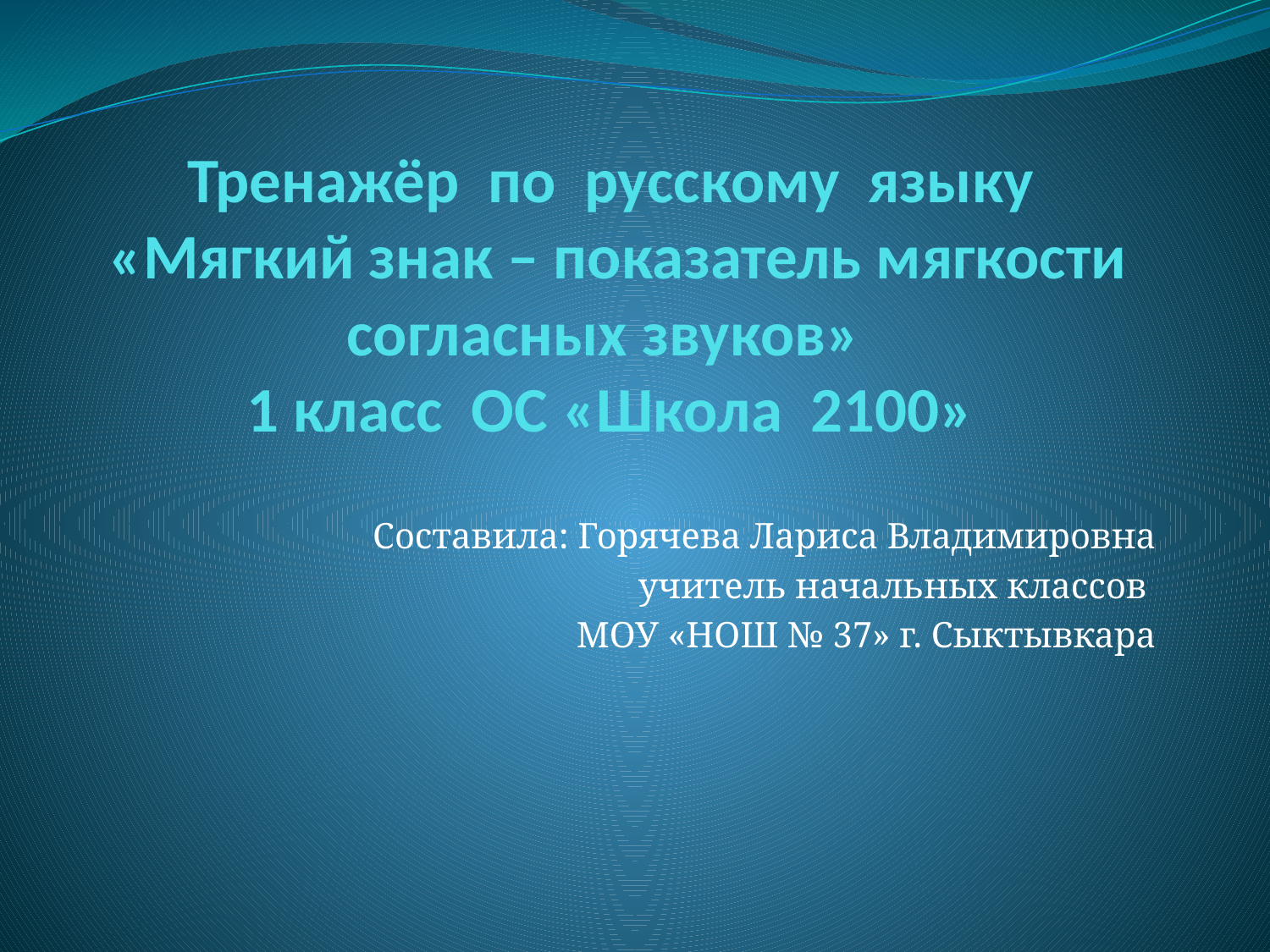

# Тренажёр  по  русскому  языку  «Мягкий знак – показатель мягкости согласных звуков» 1 класс  ОС «Школа  2100»
Составила: Горячева Лариса Владимировна
 учитель начальных классов
МОУ «НОШ № 37» г. Сыктывкара